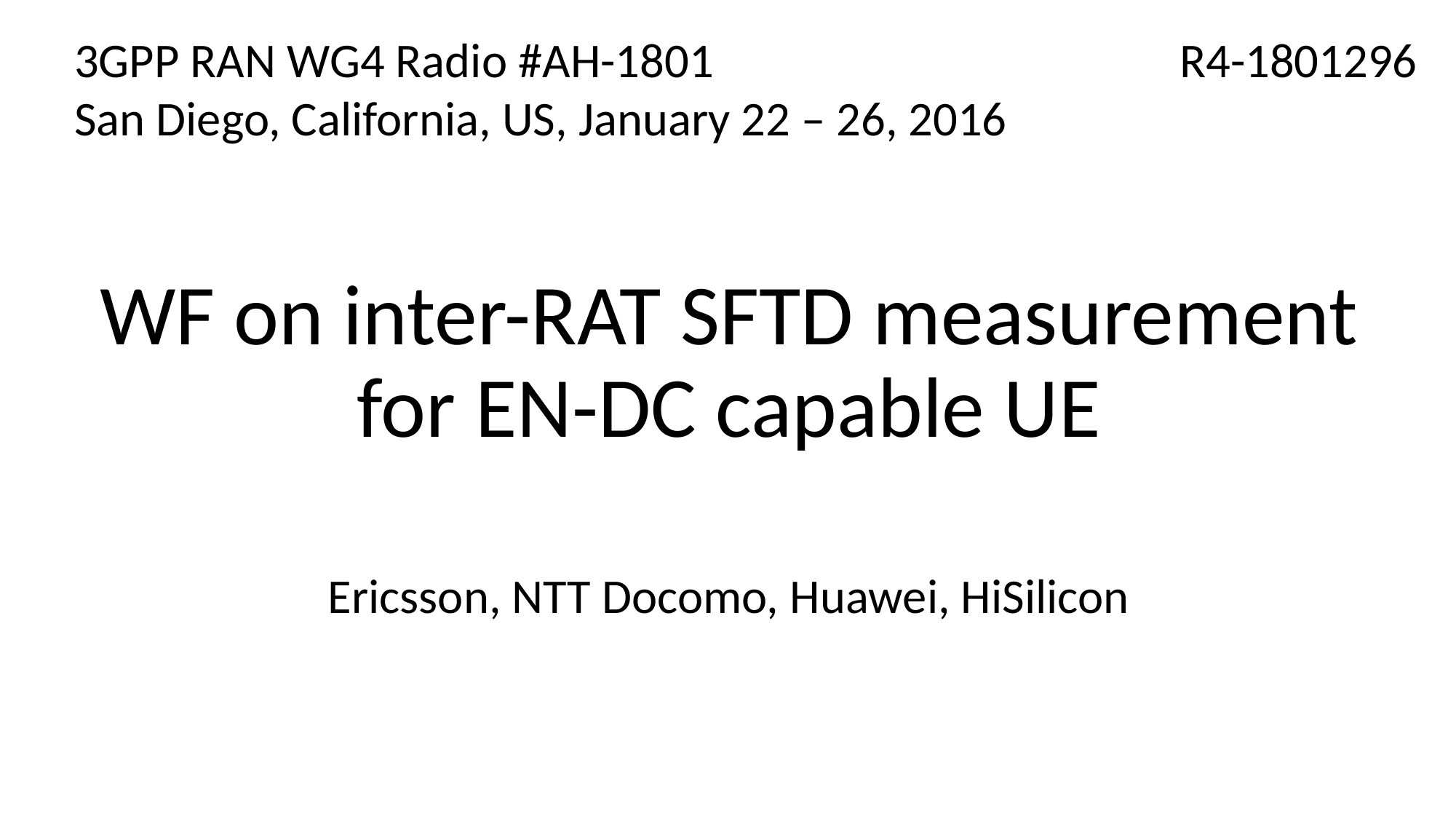

3GPP RAN WG4 Radio #AH-1801
San Diego, California, US, January 22 – 26, 2016
R4-1801296
# WF on inter-RAT SFTD measurement for EN-DC capable UE
Ericsson, NTT Docomo, Huawei, HiSilicon